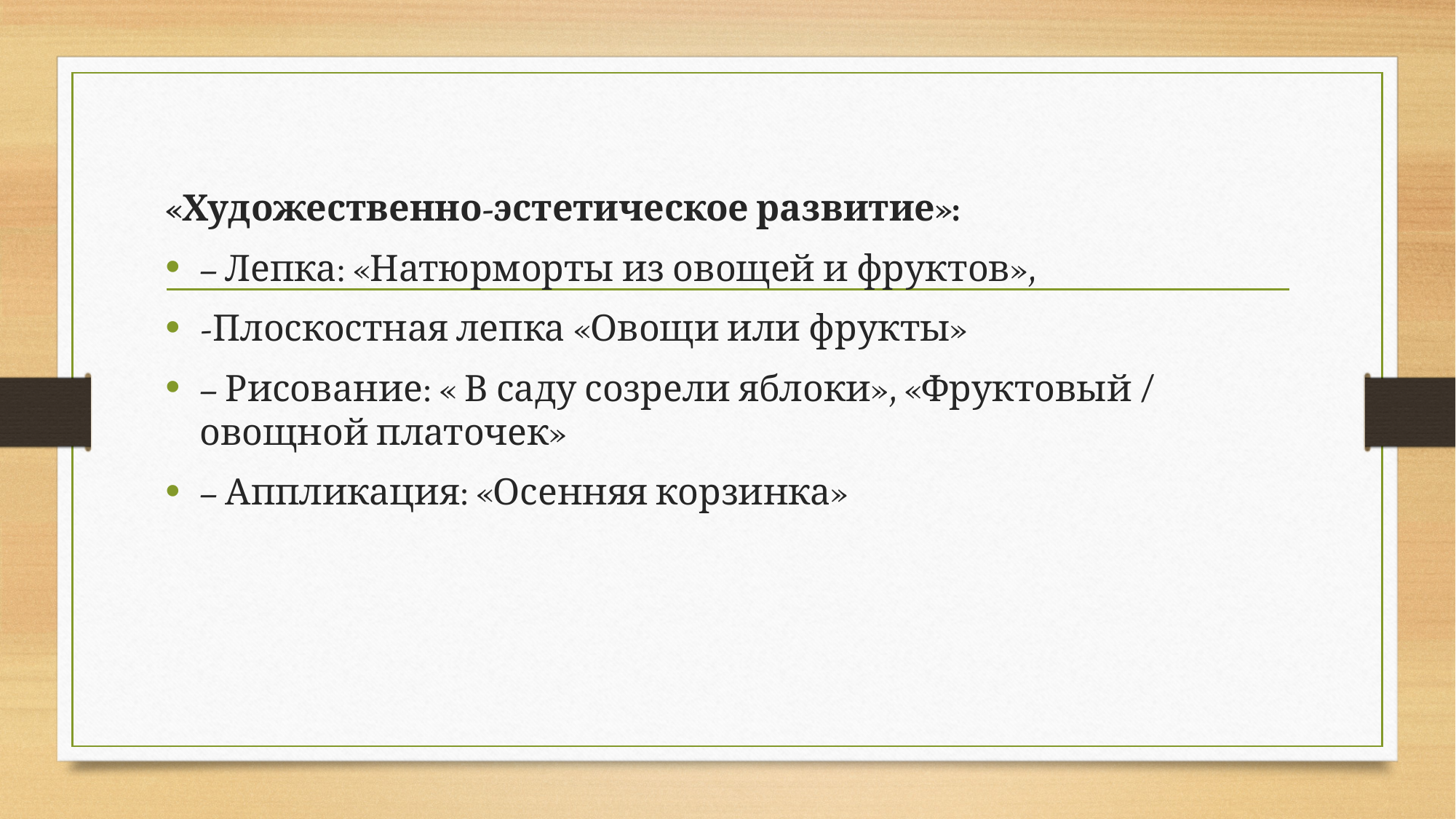

«Художественно-эстетическое развитие»:
– Лепка: «Натюрморты из овощей и фруктов»,
-Плоскостная лепка «Овощи или фрукты»
– Рисование: « В саду созрели яблоки», «Фруктовый / овощной платочек»
– Аппликация: «Осенняя корзинка»